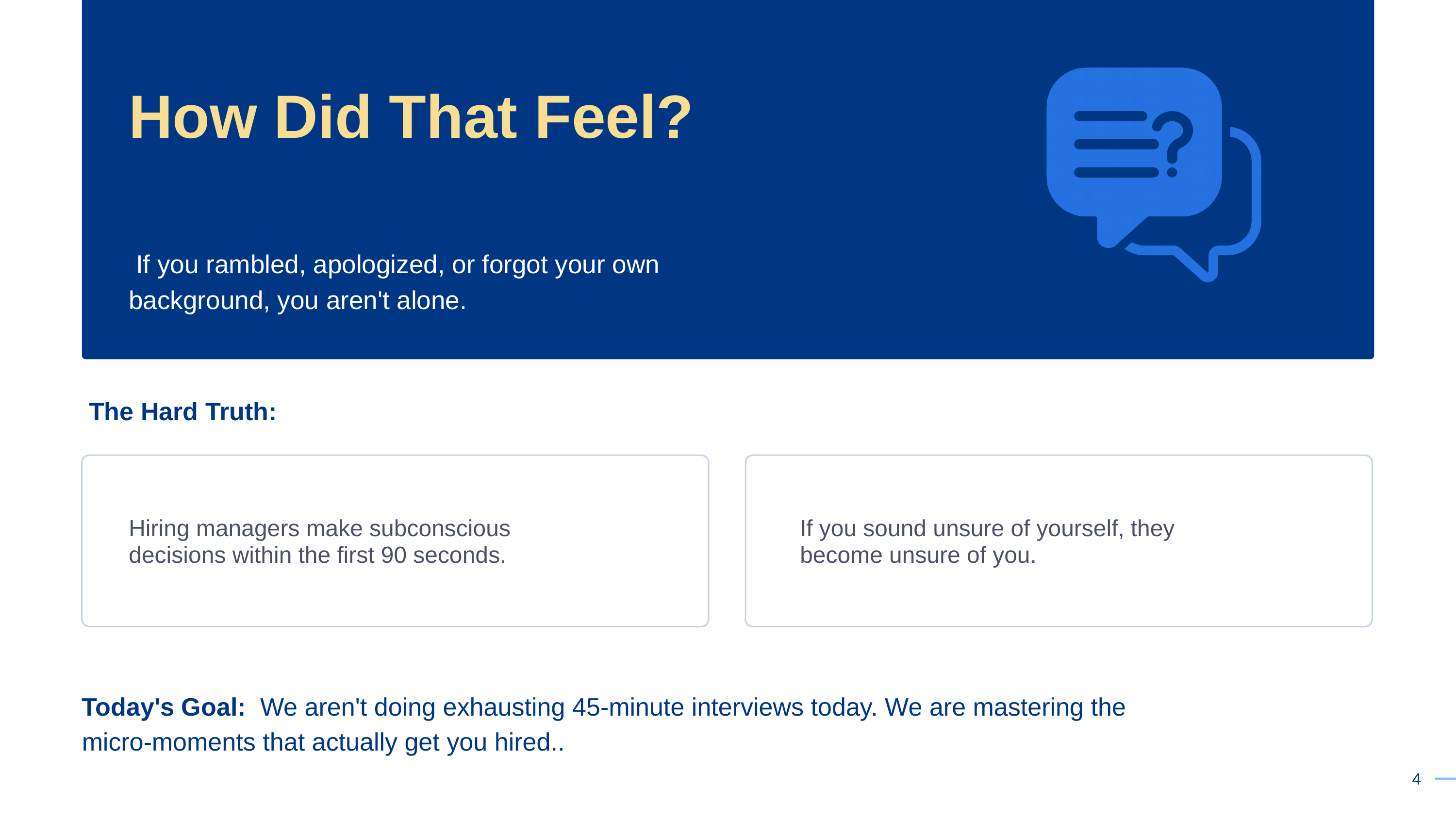

How Did That Feel?
 If you rambled, apologized, or forgot your own background, you aren't alone.
 The Hard Truth:

Hiring managers make subconscious decisions within the first 90 seconds.
If you sound unsure of yourself, they become unsure of you.

Today's Goal:  We aren't doing exhausting 45-minute interviews today. We are mastering the
micro-moments that actually get you hired..
4